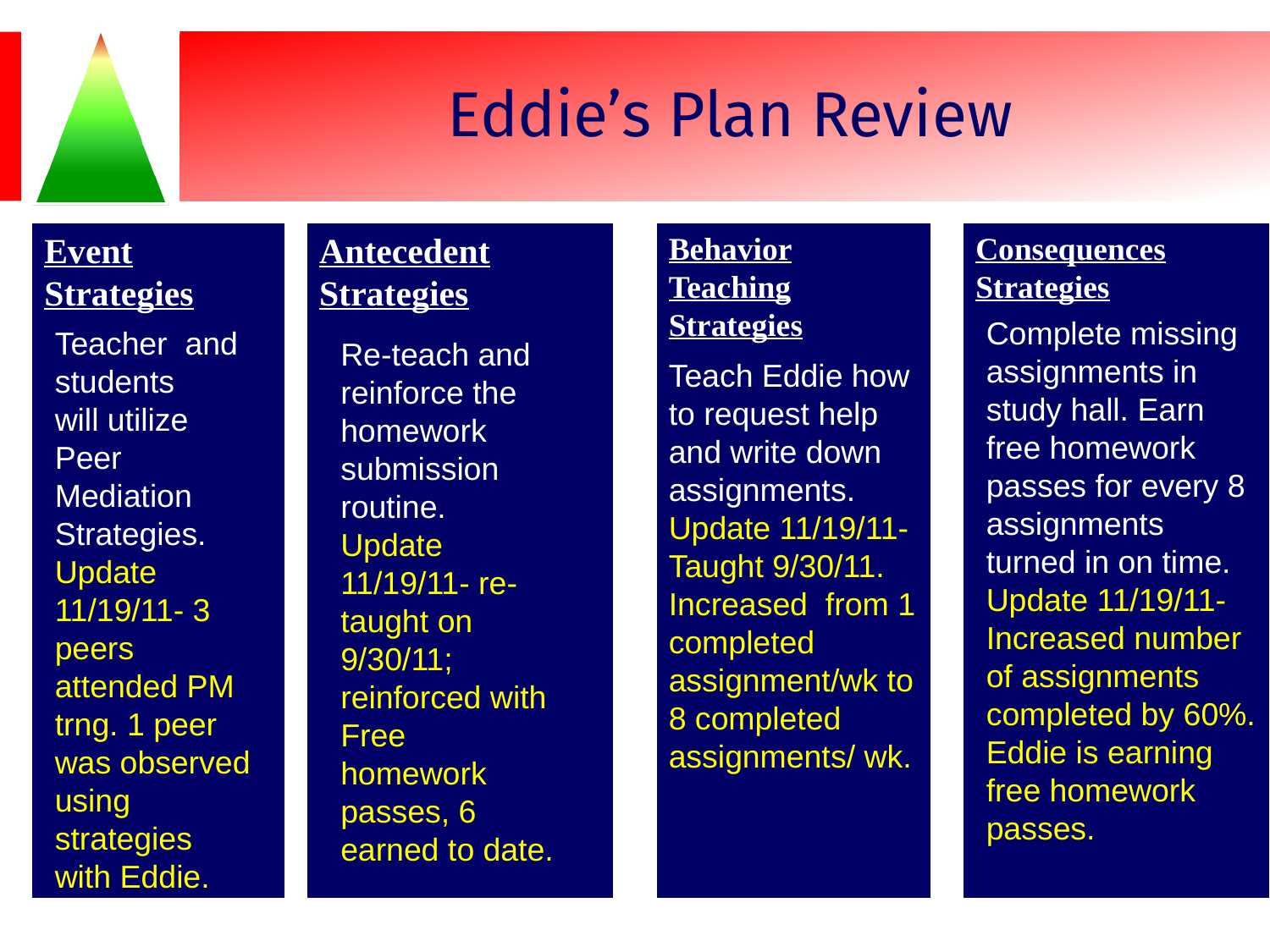

# Eddie’s Plan Review

Event
Strategies

Antecedent
Strategies

Behavior Teaching Strategies

Consequences
Strategies

Complete missing assignments in study hall. Earn free homework passes for every 8 assignments turned in on time. Update 11/19/11- Increased number of assignments completed by 60%. Eddie is earning free homework passes.
Teacher  and students
will utilize
Peer Mediation
Strategies.
Update 11/19/11- 3 peers attended PM trng. 1 peer was observed using strategies with Eddie.

Re-teach and reinforce the homework submission routine.
Update 11/19/11- re-taught on 9/30/11; reinforced with Free homework passes, 6 earned to date.
Teach Eddie how to request help and write down assignments.
Update 11/19/11- Taught 9/30/11. Increased  from 1 completed assignment/wk to  8 completed assignments/ wk.
117